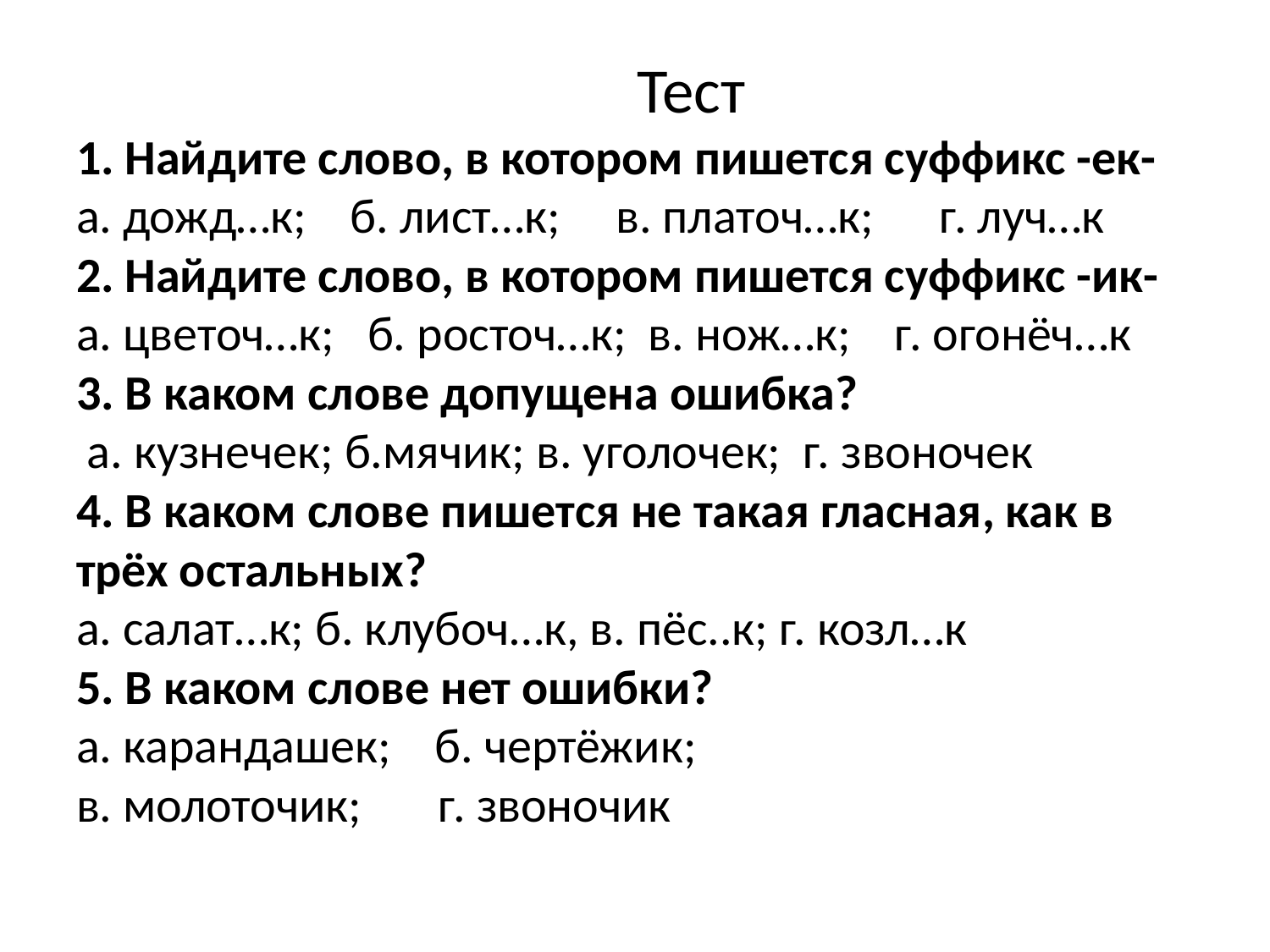

# Тест 1. Найдите слово, в котором пишется суффикс -ек- а. дожд…к;    б. лист…к;     в. платоч…к;      г. луч…к 2. Найдите слово, в котором пишется суффикс -ик- а. цветоч…к;   б. росточ…к;  в. нож…к;    г. огонёч…к 3. В каком слове допущена ошибка? а. кузнечек; б.мячик; в. уголочек;  г. звоночек 4. В каком слове пишется не такая гласная, как в трёх остальных? а. салат…к; б. клубоч…к, в. пёс..к; г. козл…к 5. В каком слове нет ошибки? а. карандашек;    б. чертёжик; в. молоточик;       г. звоночик